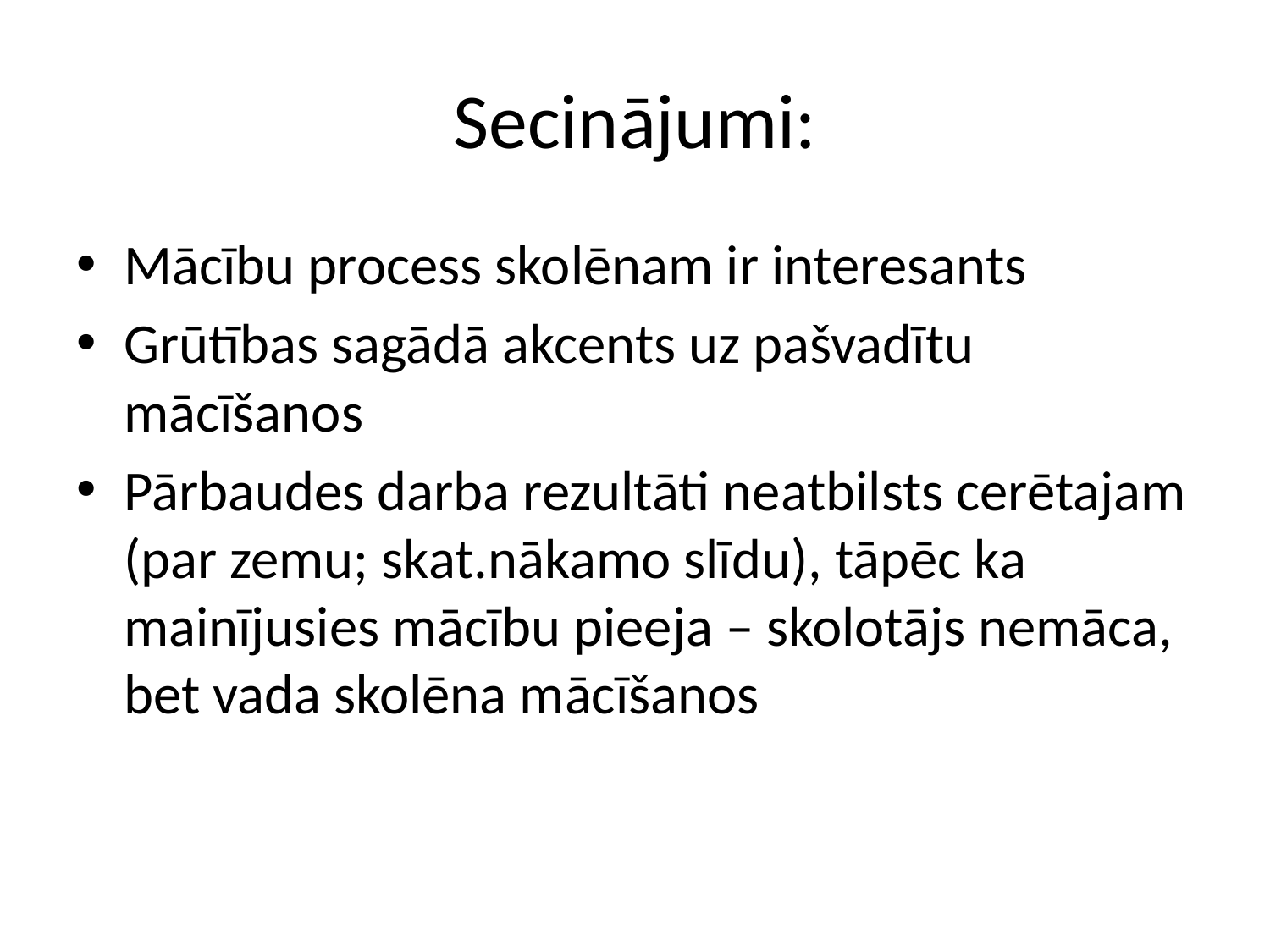

# Secinājumi:
Mācību process skolēnam ir interesants
Grūtības sagādā akcents uz pašvadītu mācīšanos
Pārbaudes darba rezultāti neatbilsts cerētajam (par zemu; skat.nākamo slīdu), tāpēc ka mainījusies mācību pieeja – skolotājs nemāca, bet vada skolēna mācīšanos